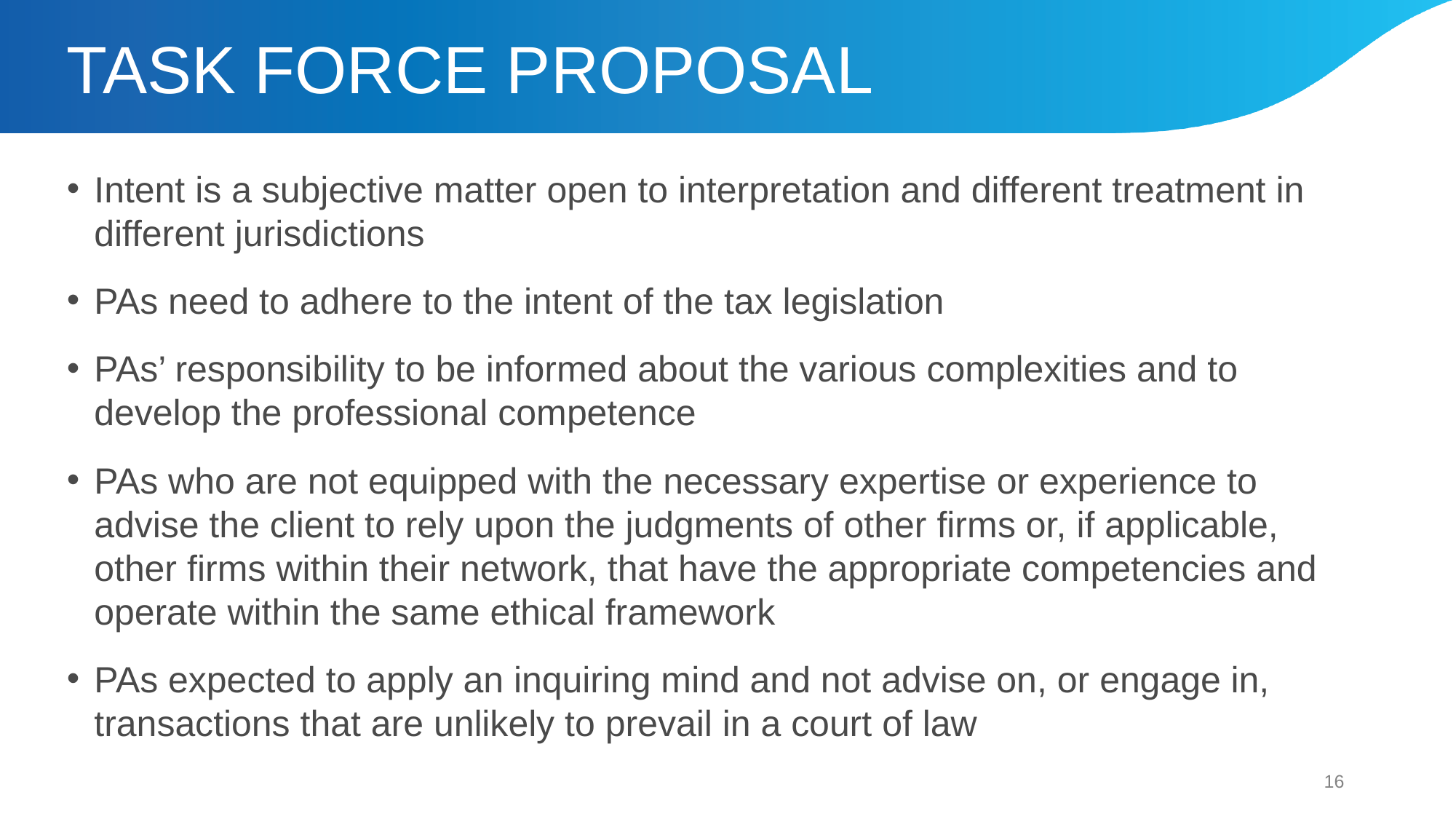

# TASK FORCE PROPOSAL
Intent is a subjective matter open to interpretation and different treatment in different jurisdictions
PAs need to adhere to the intent of the tax legislation
PAs’ responsibility to be informed about the various complexities and to develop the professional competence
PAs who are not equipped with the necessary expertise or experience to advise the client to rely upon the judgments of other firms or, if applicable, other firms within their network, that have the appropriate competencies and operate within the same ethical framework
PAs expected to apply an inquiring mind and not advise on, or engage in, transactions that are unlikely to prevail in a court of law
16